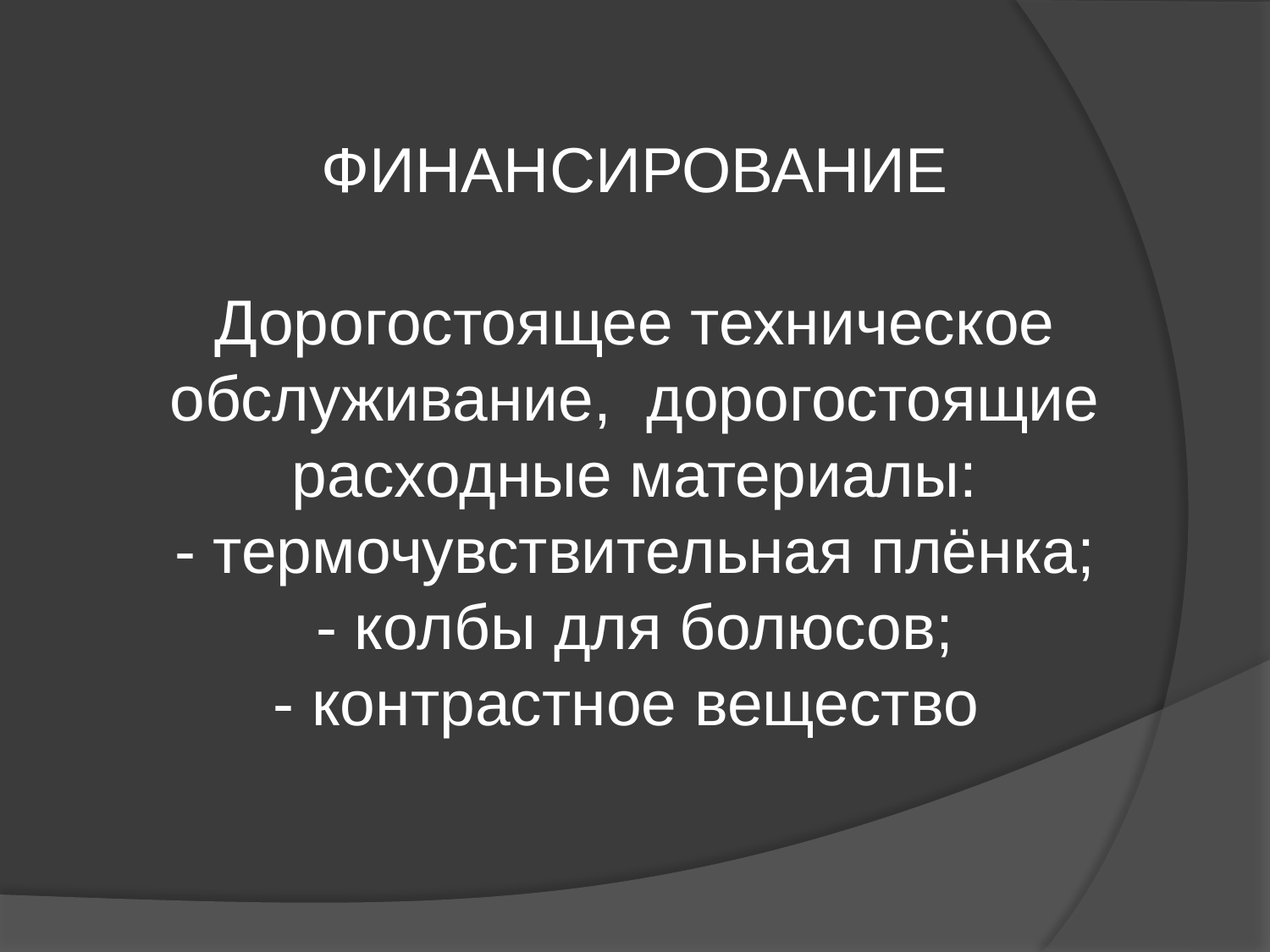

# ФИНАНСИРОВАНИЕ Дорогостоящее техническое обслуживание,  дорогостоящие расходные материалы: - термочувствительная плёнка; - колбы для болюсов; - контрастное вещество